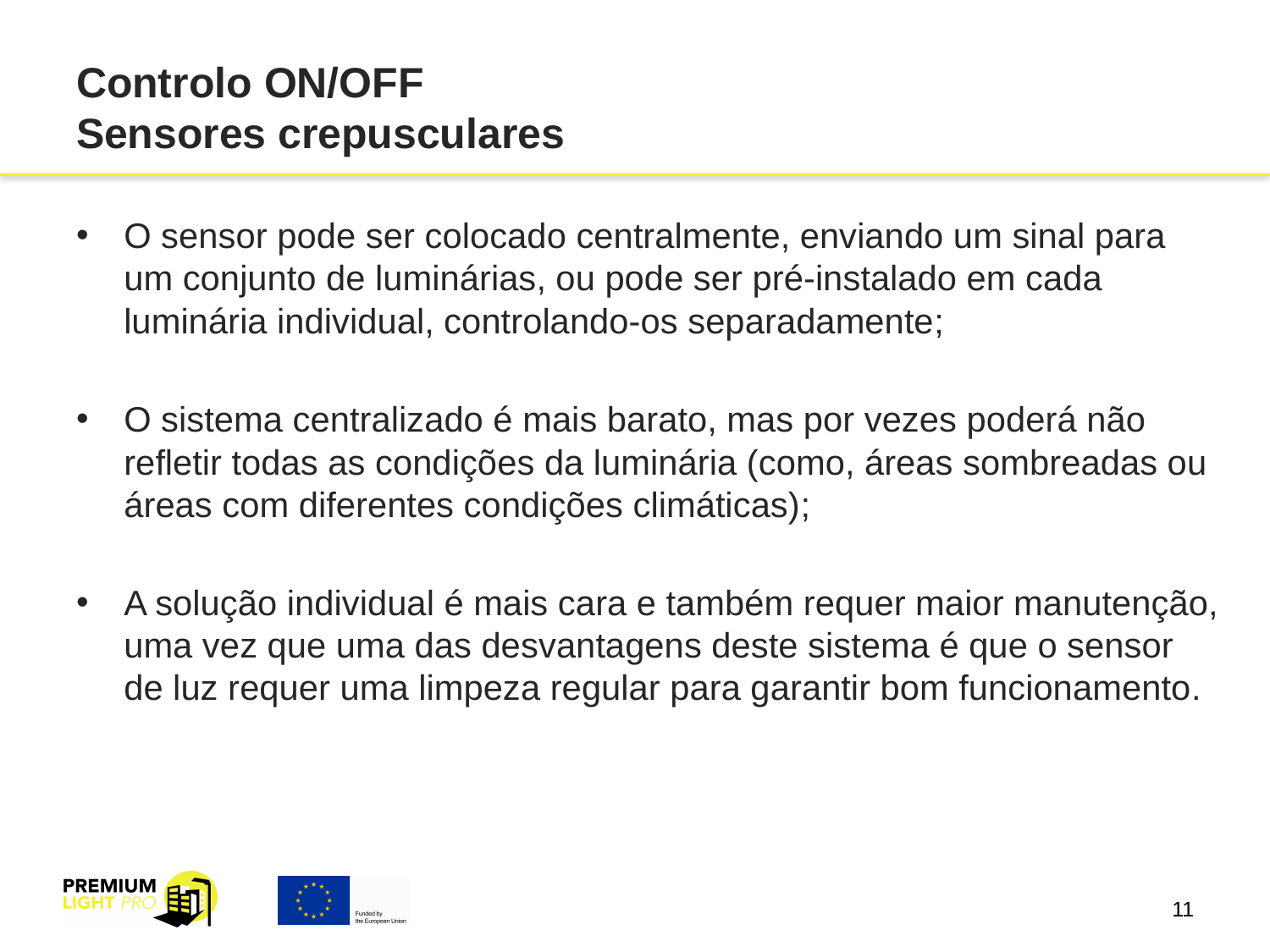

# Controlo ON/OFF Sensores crepusculares
O sensor pode ser colocado centralmente, enviando um sinal para um conjunto de luminárias, ou pode ser pré-instalado em cada luminária individual, controlando-os separadamente;

O sistema centralizado é mais barato, mas por vezes poderá não refletir todas as condições da luminária (como, áreas sombreadas ou áreas com diferentes condições climáticas);

A solução individual é mais cara e também requer maior manutenção, uma vez que uma das desvantagens deste sistema é que o sensor de luz requer uma limpeza regular para garantir bom funcionamento.